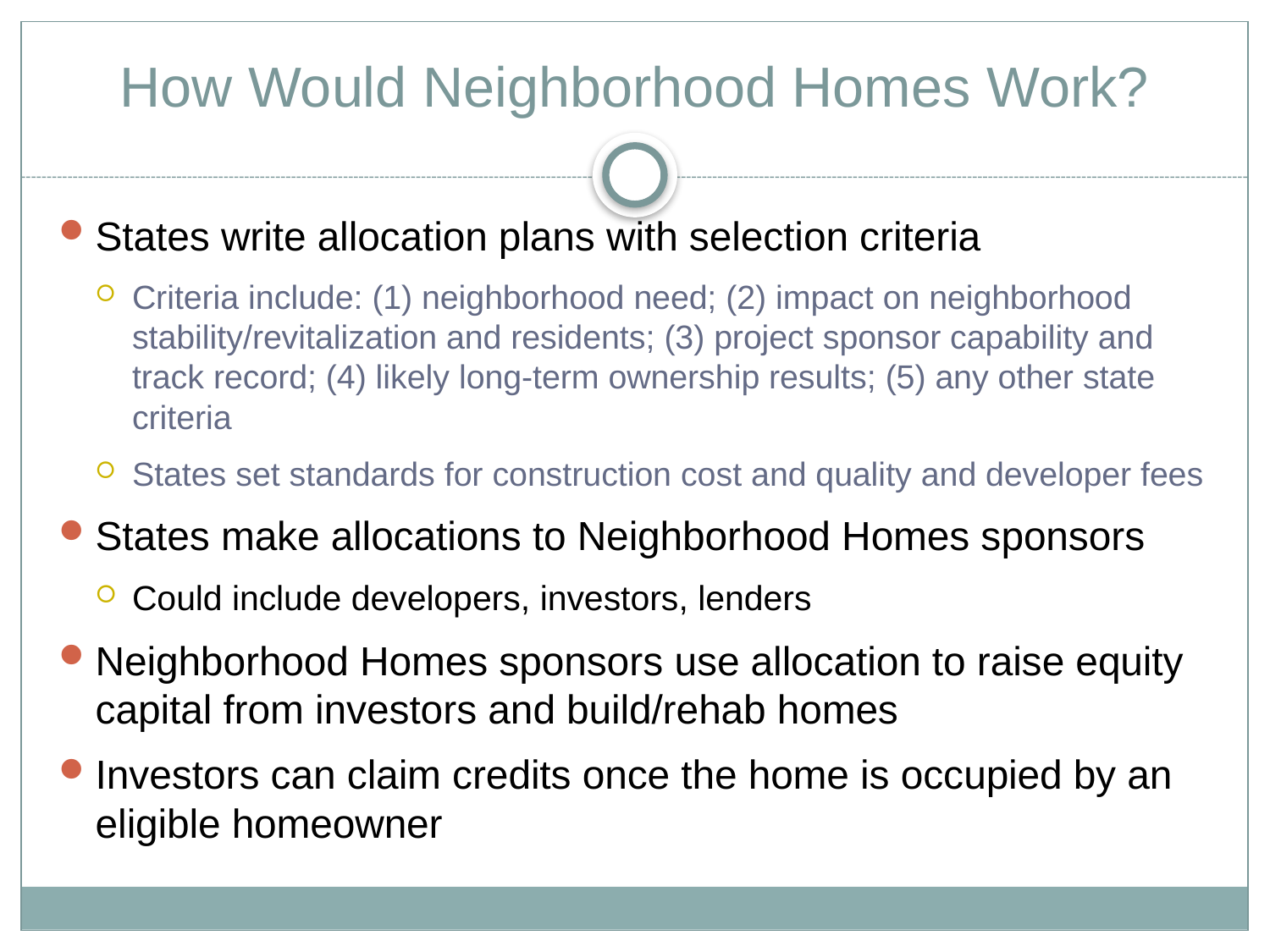

# How Would Neighborhood Homes Work?
States write allocation plans with selection criteria
Criteria include: (1) neighborhood need; (2) impact on neighborhood stability/revitalization and residents; (3) project sponsor capability and track record; (4) likely long-term ownership results; (5) any other state criteria
States set standards for construction cost and quality and developer fees
States make allocations to Neighborhood Homes sponsors
Could include developers, investors, lenders
Neighborhood Homes sponsors use allocation to raise equity capital from investors and build/rehab homes
Investors can claim credits once the home is occupied by an eligible homeowner